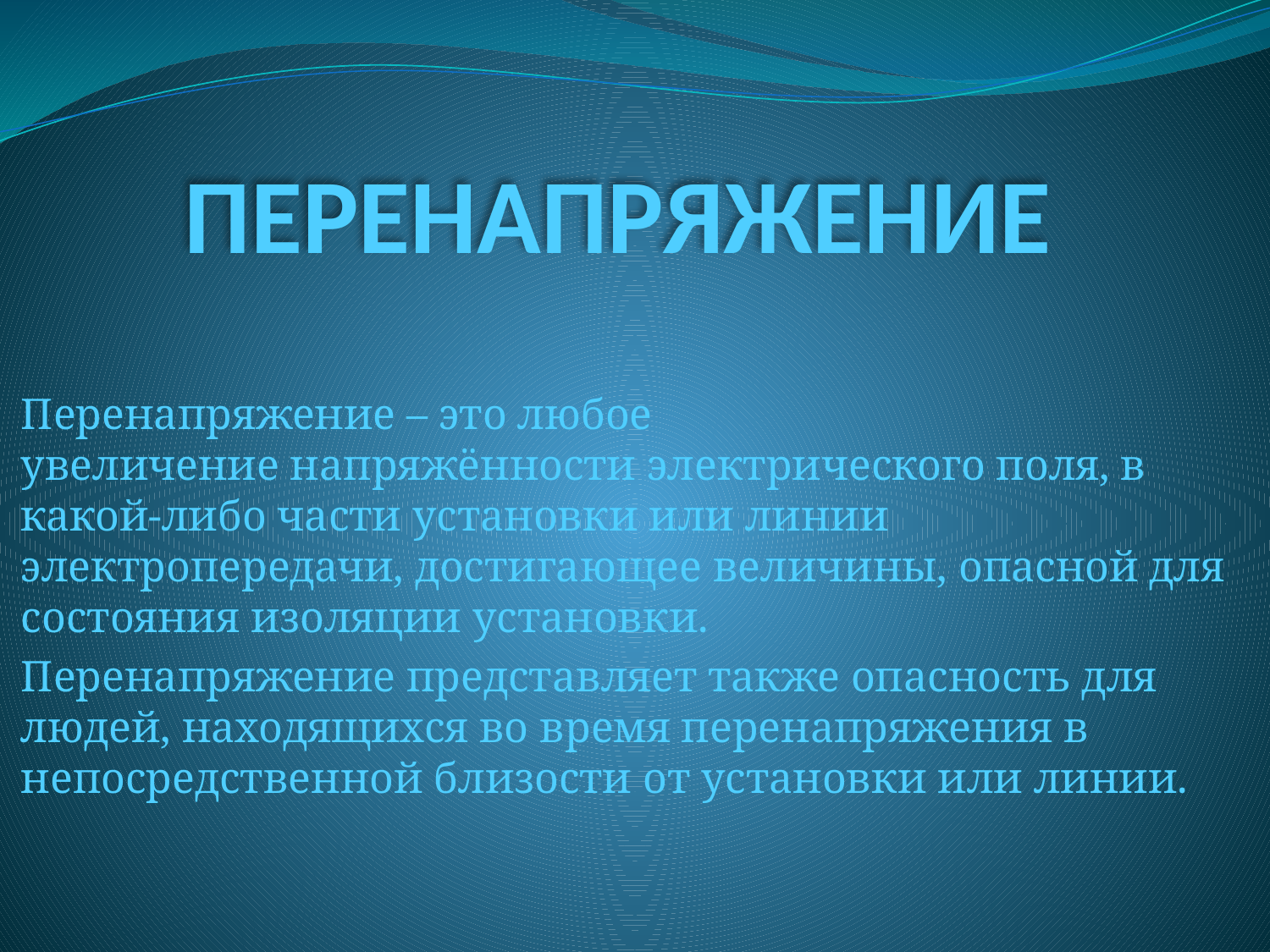

# ПЕРЕНАПРЯЖЕНИЕ
Перенапряжение – это любое увеличение напряжённости электрического поля, в какой-либо части установки или линии электропередачи, достигающее величины, опасной для состояния изоляции установки.
Перенапряжение представляет также опасность для людей, находящихся во время перенапряжения в непосредственной близости от установки или линии.